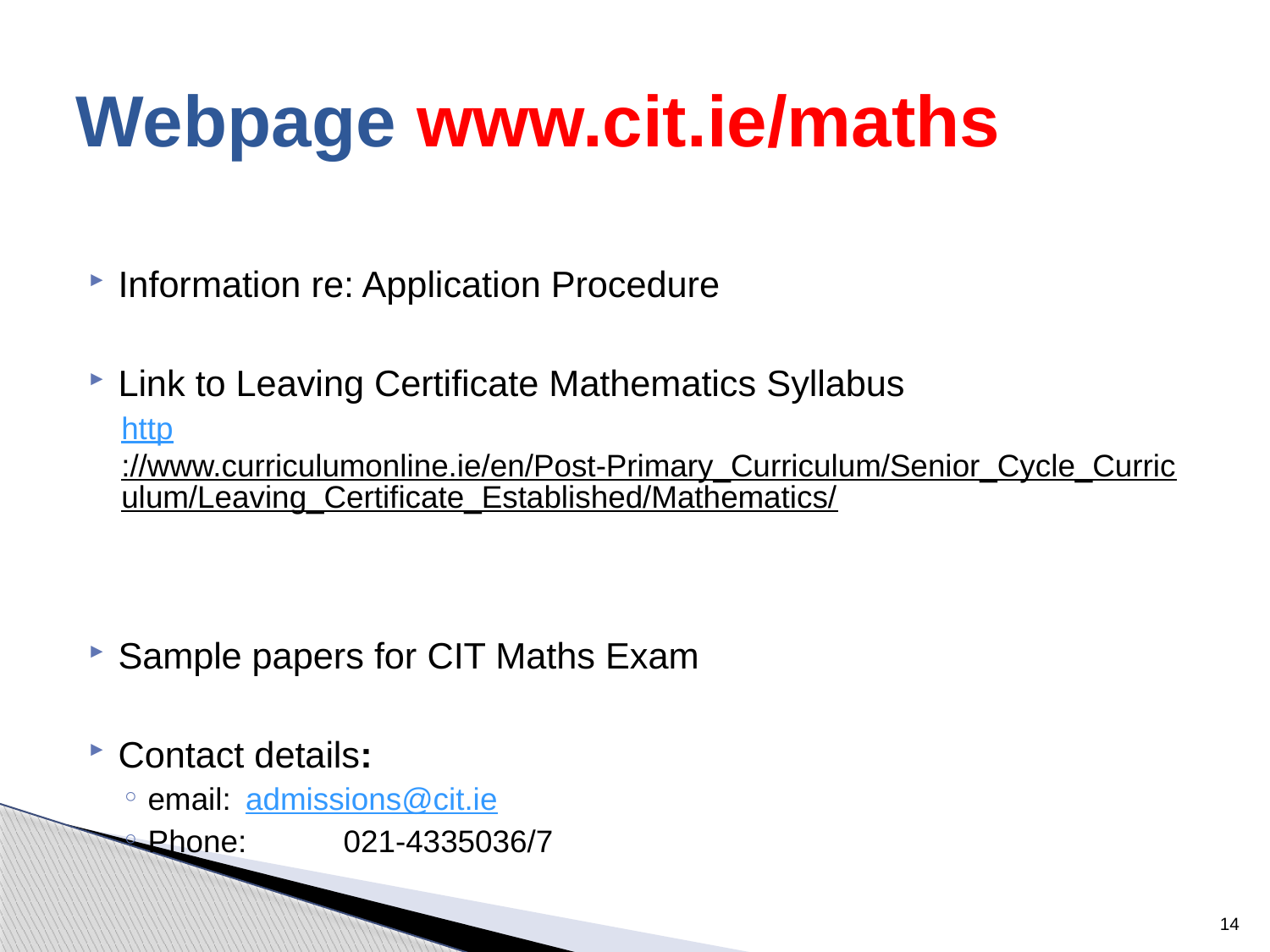

# Webpage www.cit.ie/maths

Information re: Application Procedure

Link to Leaving Certificate Mathematics Syllabus
http://www.curriculumonline.ie/en/Post-Primary_Curriculum/Senior_Cycle_Curriculum/Leaving_Certificate_Established/Mathematics/
Sample papers for CIT Maths Exam

Contact details:
email:	admissions@cit.ie
Phone:	021-4335036/7

14